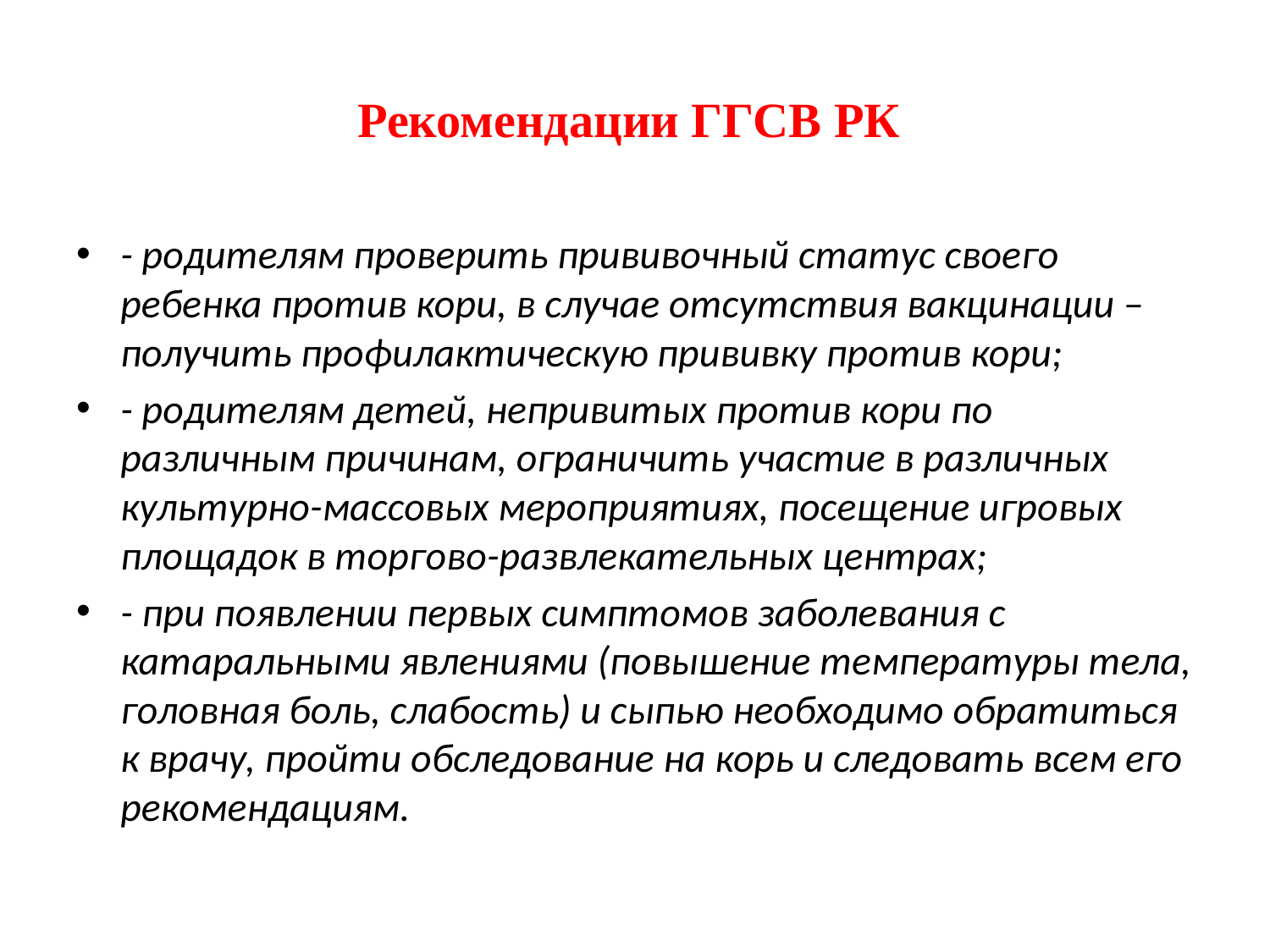

# Рекомендации ГГСВ РК
- родителям проверить прививочный статус своего ребенка против кори, в случае отсутствия вакцинации – получить профилактическую прививку против кори;
- родителям детей, непривитых против кори по различным причинам, ограничить участие в различных культурно-массовых мероприятиях, посещение игровых площадок в торгово-развлекательных центрах;
- при появлении первых симптомов заболевания с катаральными явлениями (повышение температуры тела, головная боль, слабость) и сыпью необходимо обратиться к врачу, пройти обследование на корь и следовать всем его рекомендациям.